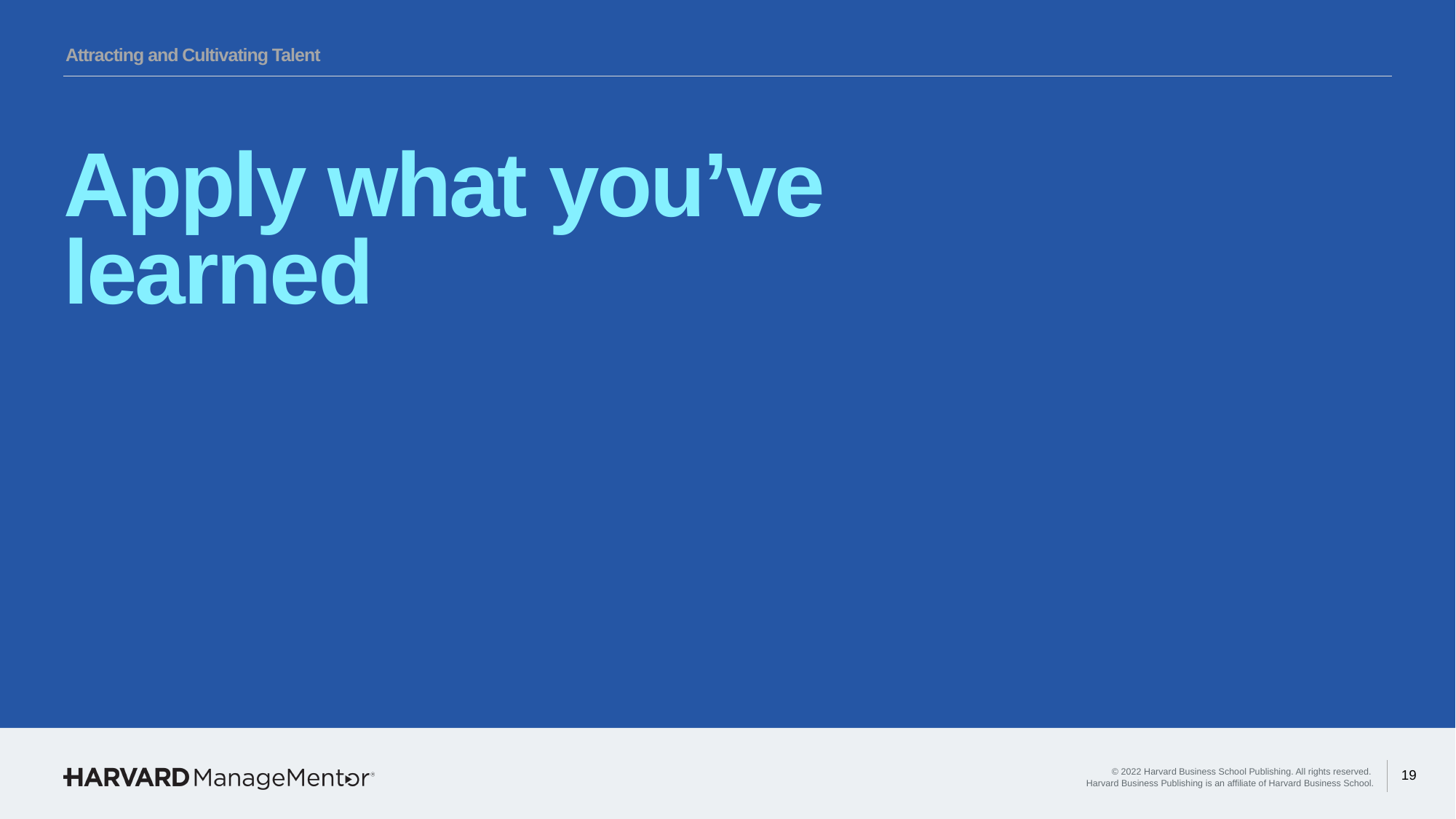

Attracting and Cultivating Talent

Apply what you’ve learned